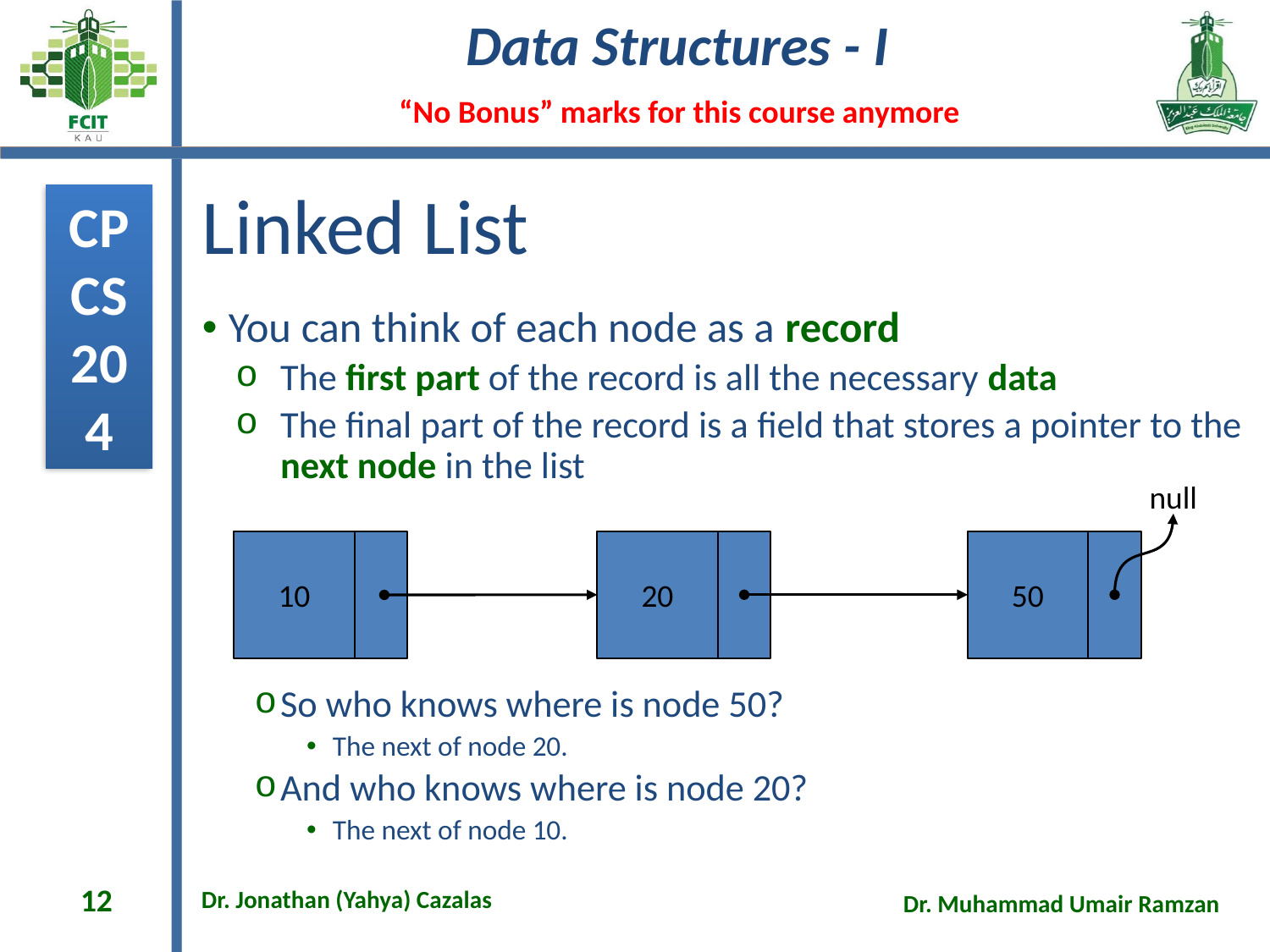

# Linked List
You can think of each node as a record
The first part of the record is all the necessary data
The final part of the record is a field that stores a pointer to the next node in the list

So who knows where is node 50?
The next of node 20.
And who knows where is node 20?
The next of node 10.

null

10
20
50
12